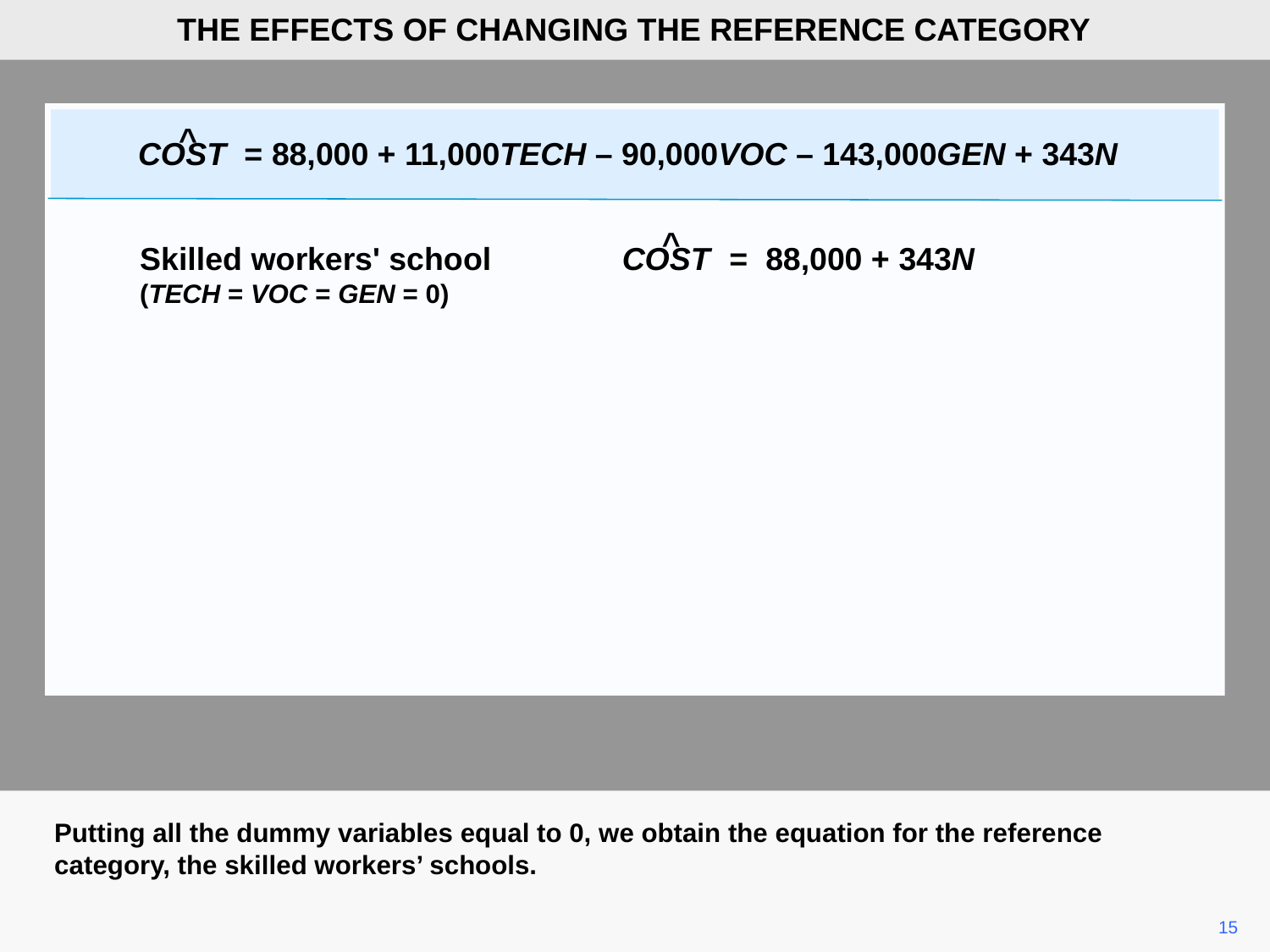

THE EFFECTS OF CHANGING THE REFERENCE CATEGORY

^
COST  = 88,000 + 11,000TECH – 90,000VOC – 143,000GEN + 343N

^
COST	=  88,000 + 343N
Skilled workers' school
(TECH = VOC = GEN = 0)

Putting all the dummy variables equal to 0, we obtain the equation for the reference category, the skilled workers’ schools.
15